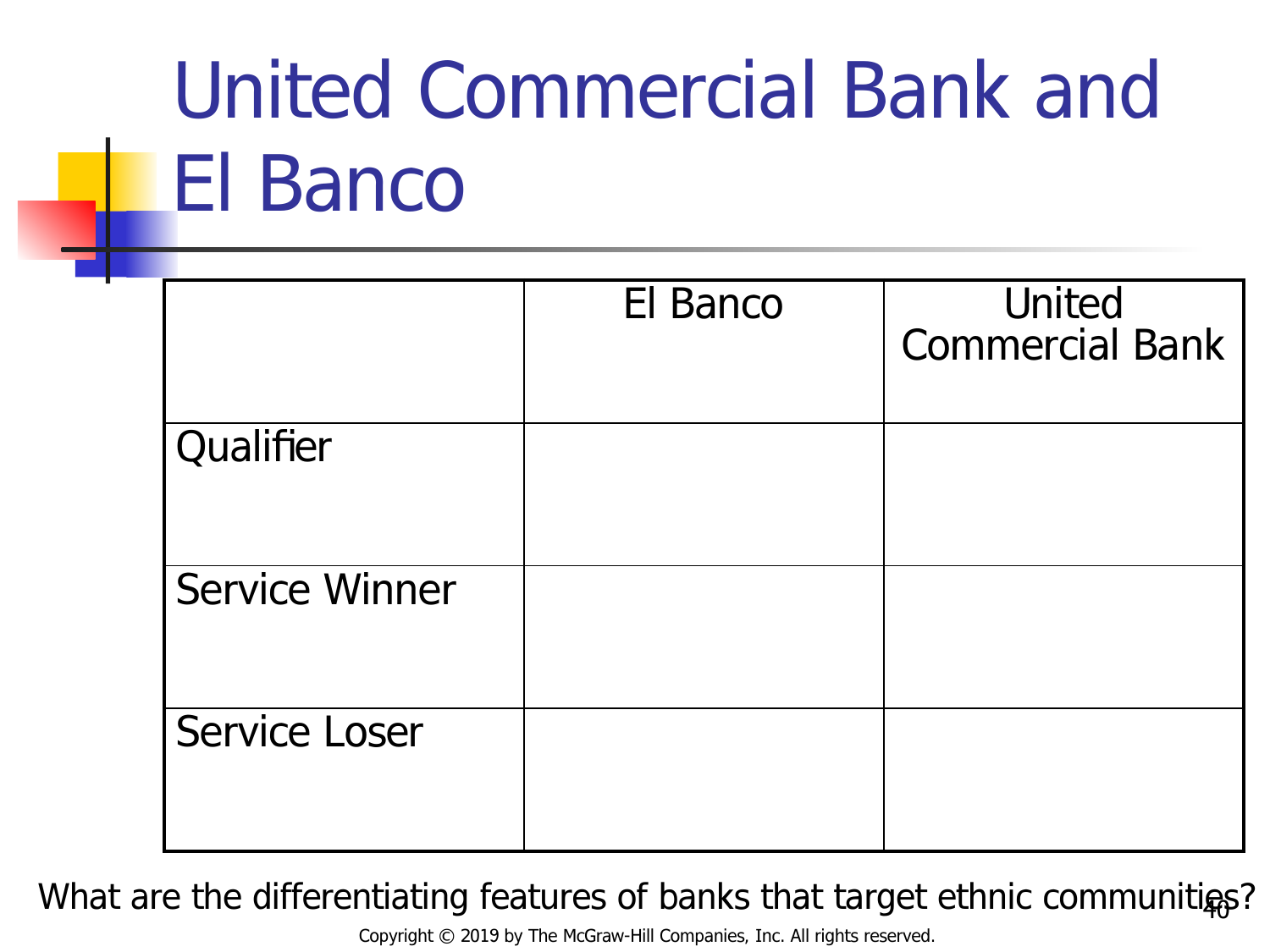

# United Commercial Bank and El Banco
|  | El Banco | United Commercial Bank |
| --- | --- | --- |
| Qualifier |  |  |
| Service Winner |  |  |
| Service Loser |  |  |
40
What are the differentiating features of banks that target ethnic communities?
Copyright © 2019 by The McGraw-Hill Companies, Inc. All rights reserved.